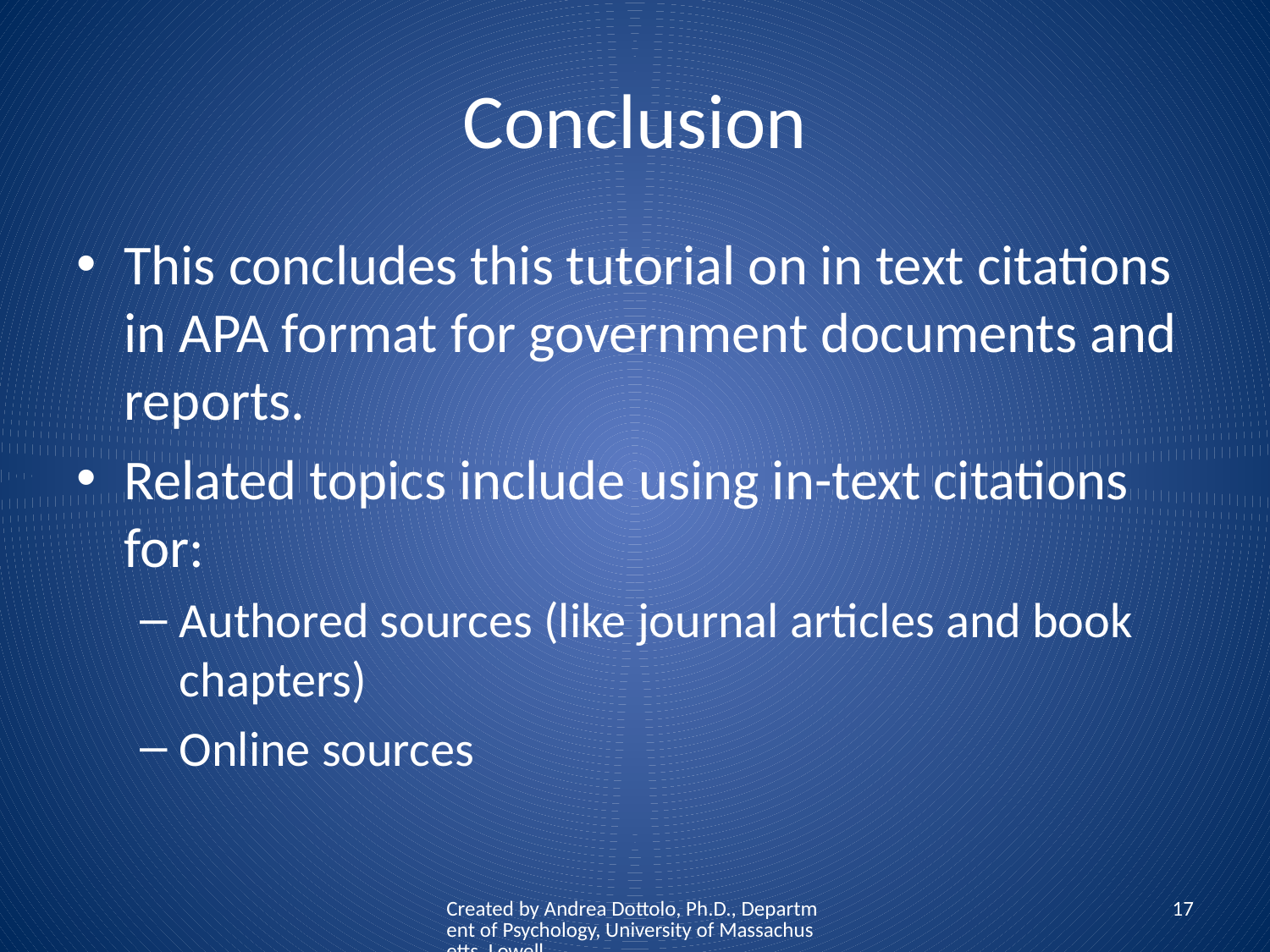

# Conclusion
This concludes this tutorial on in text citations in APA format for government documents and reports.
Related topics include using in-text citations for:
Authored sources (like journal articles and book chapters)
Online sources

Created by Andrea Dottolo, Ph.D., Department of Psychology, University of Massachusetts, Lowell
17